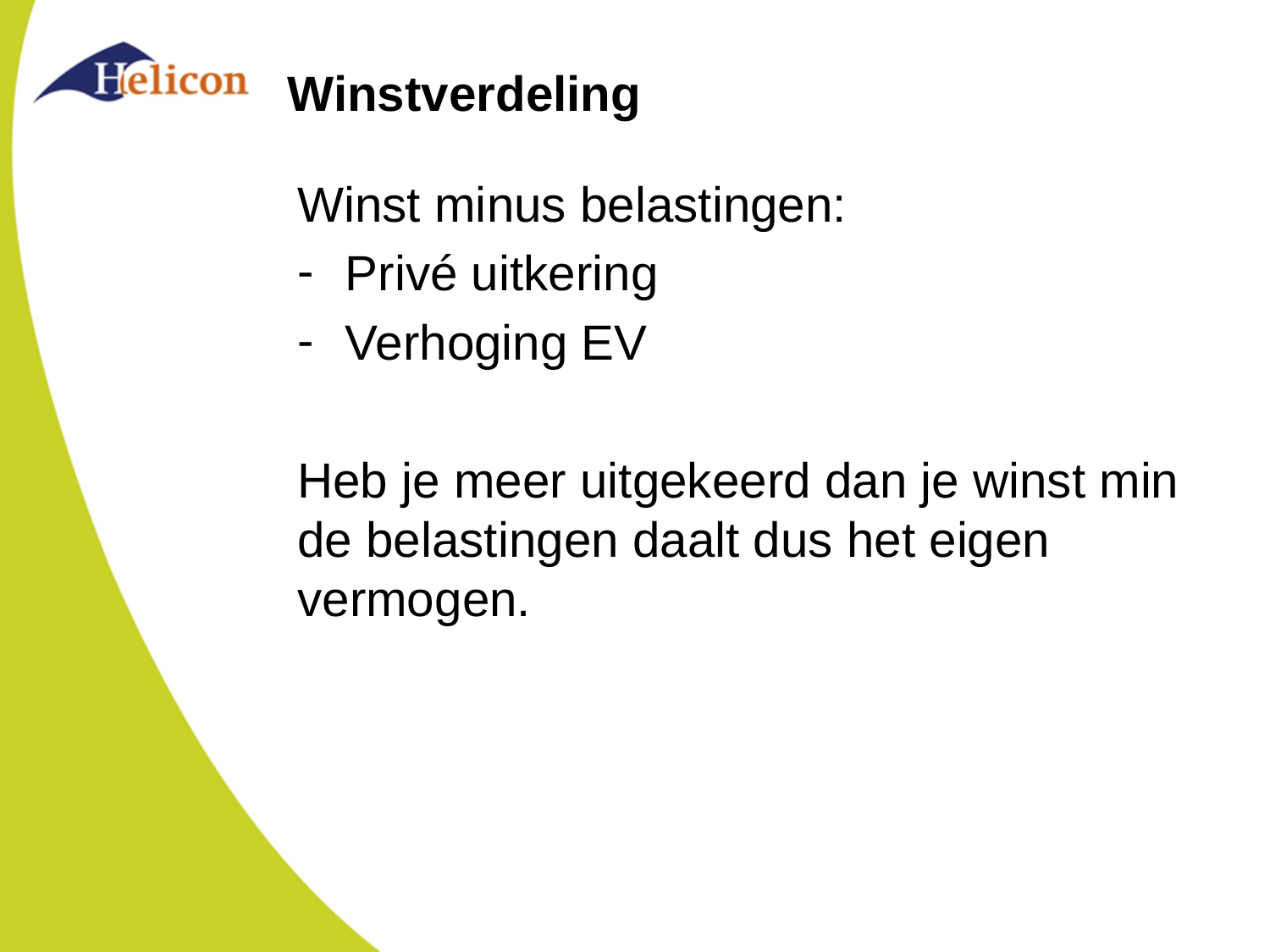

# Winstverdeling
Winst minus belastingen:
Privé uitkering
Verhoging EV

Heb je meer uitgekeerd dan je winst min de belastingen daalt dus het eigen vermogen.